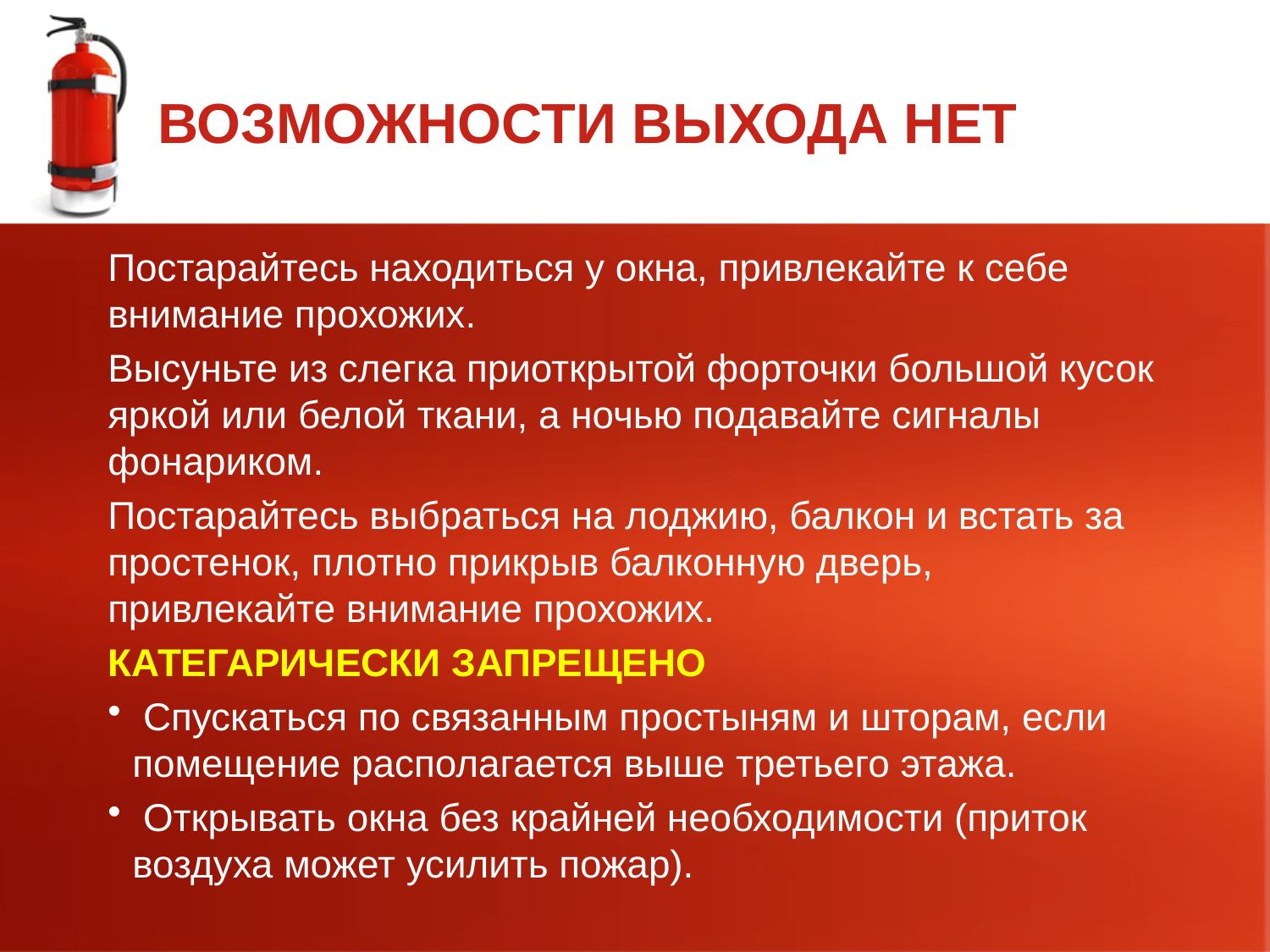

# ВОЗМОЖНОСТИ ВЫХОДА НЕТ
Постарайтесь находиться у окна, привлекайте к себе внимание прохожих.
Высуньте из слегка приоткрытой форточки большой кусок яркой или белой ткани, а ночью подавайте сигналы фонариком.
Постарайтесь выбраться на лоджию, балкон и встать за простенок, плотно прикрыв балконную дверь, привлекайте внимание прохожих.
КАТЕГАРИЧЕСКИ ЗАПРЕЩЕНО
 Спускаться по связанным простыням и шторам, если помещение располагается выше третьего этажа.
 Открывать окна без крайней необходимости (приток воздуха может усилить пожар).